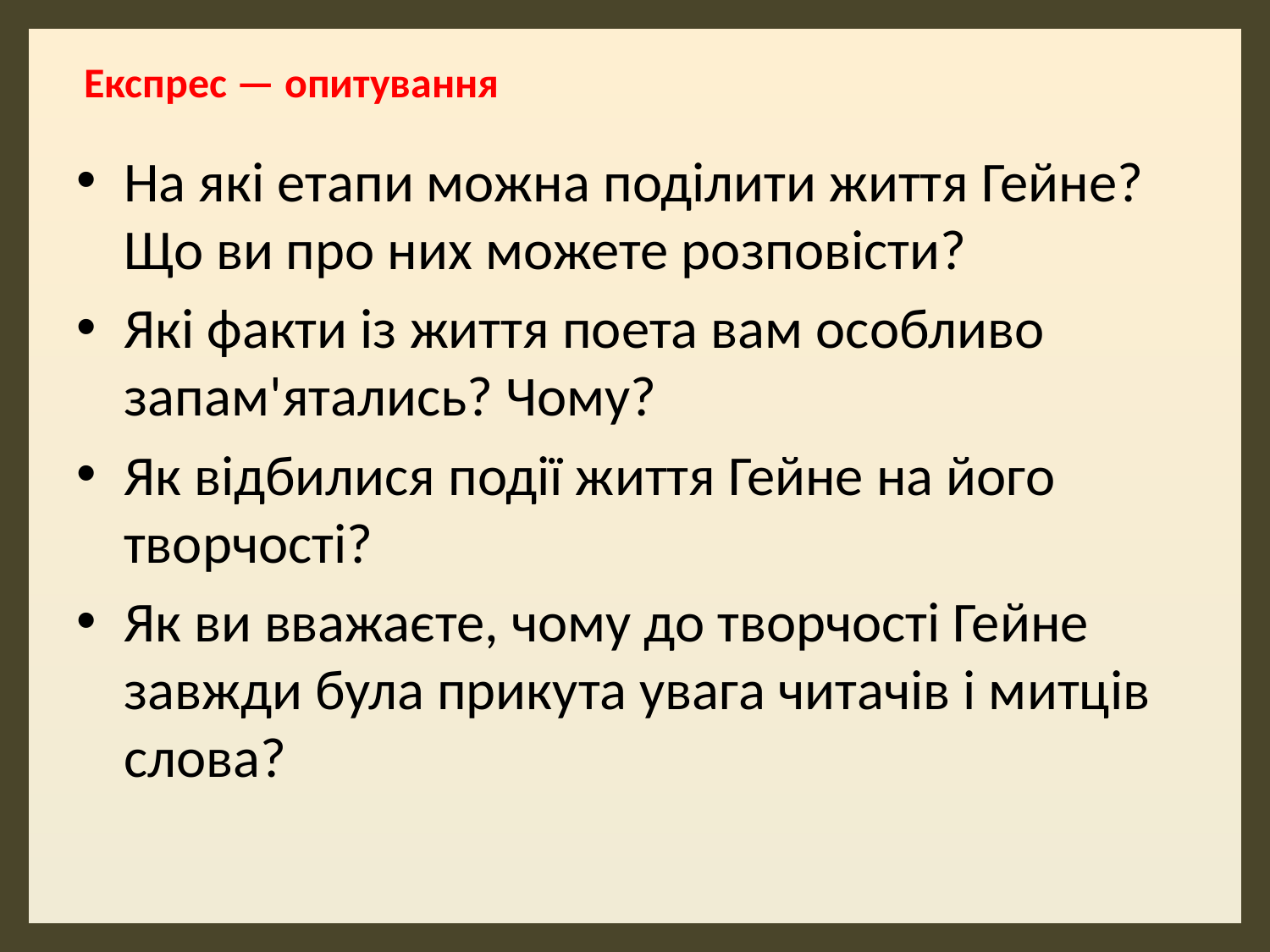

Експрес — опитування

На які етапи можна поділити життя Гейне? Що ви про них можете розповісти?
Які факти із життя поета вам особливо запам'ятались? Чому?
Як відбилися події життя Гейне на його творчості?
Як ви вважаєте, чому до творчості Гейне завжди була прикута увага читачів і митців слова?